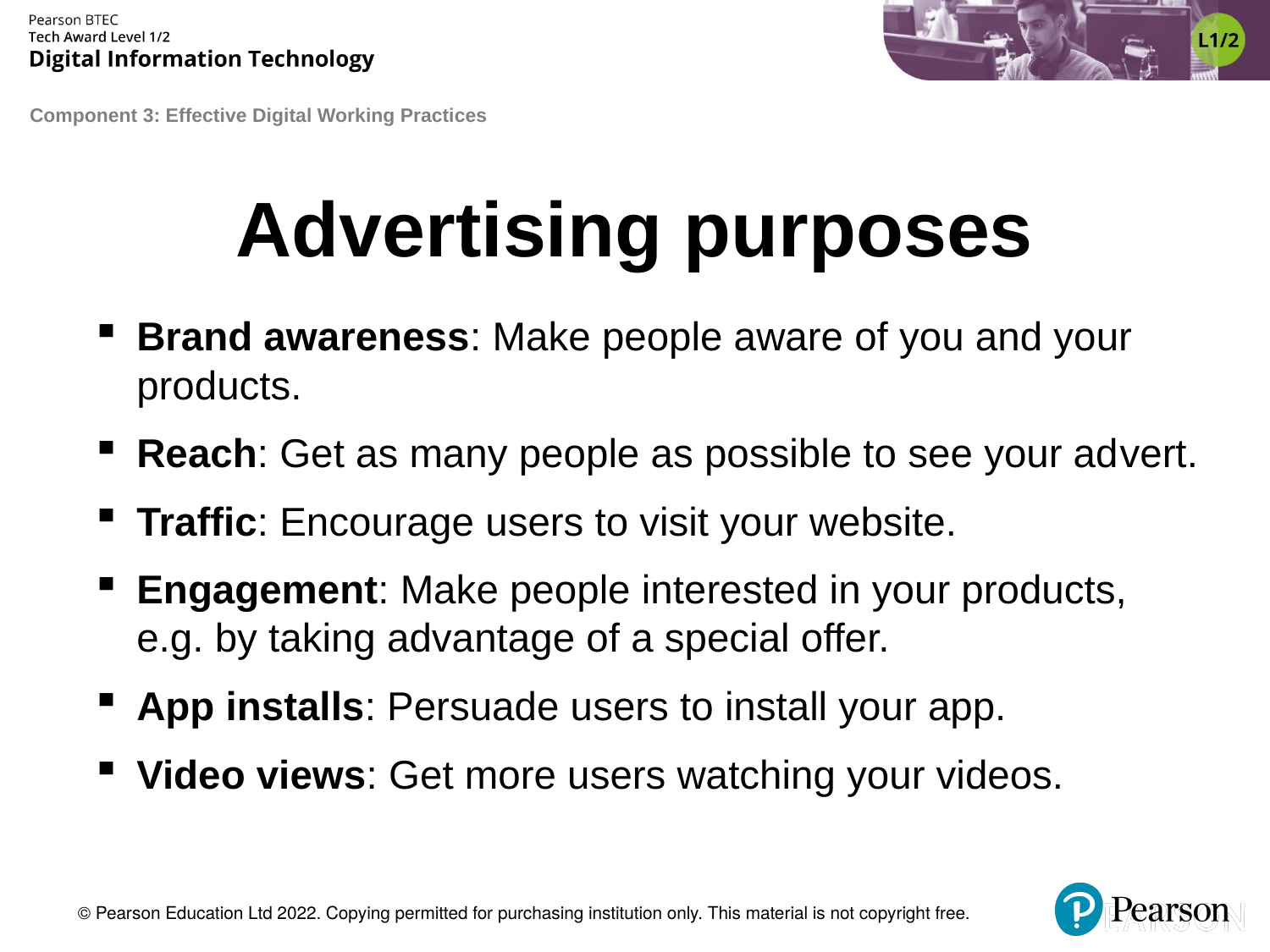

# Advertising purposes
Brand awareness: Make people aware of you and your products.
Reach: Get as many people as possible to see your advert.
Traffic: Encourage users to visit your website.
Engagement: Make people interested in your products, e.g. by taking advantage of a special offer.
App installs: Persuade users to install your app.
Video views: Get more users watching your videos.
© Pearson Education Ltd 2022. Copying permitted for purchasing institution only. This material is not copyright free.